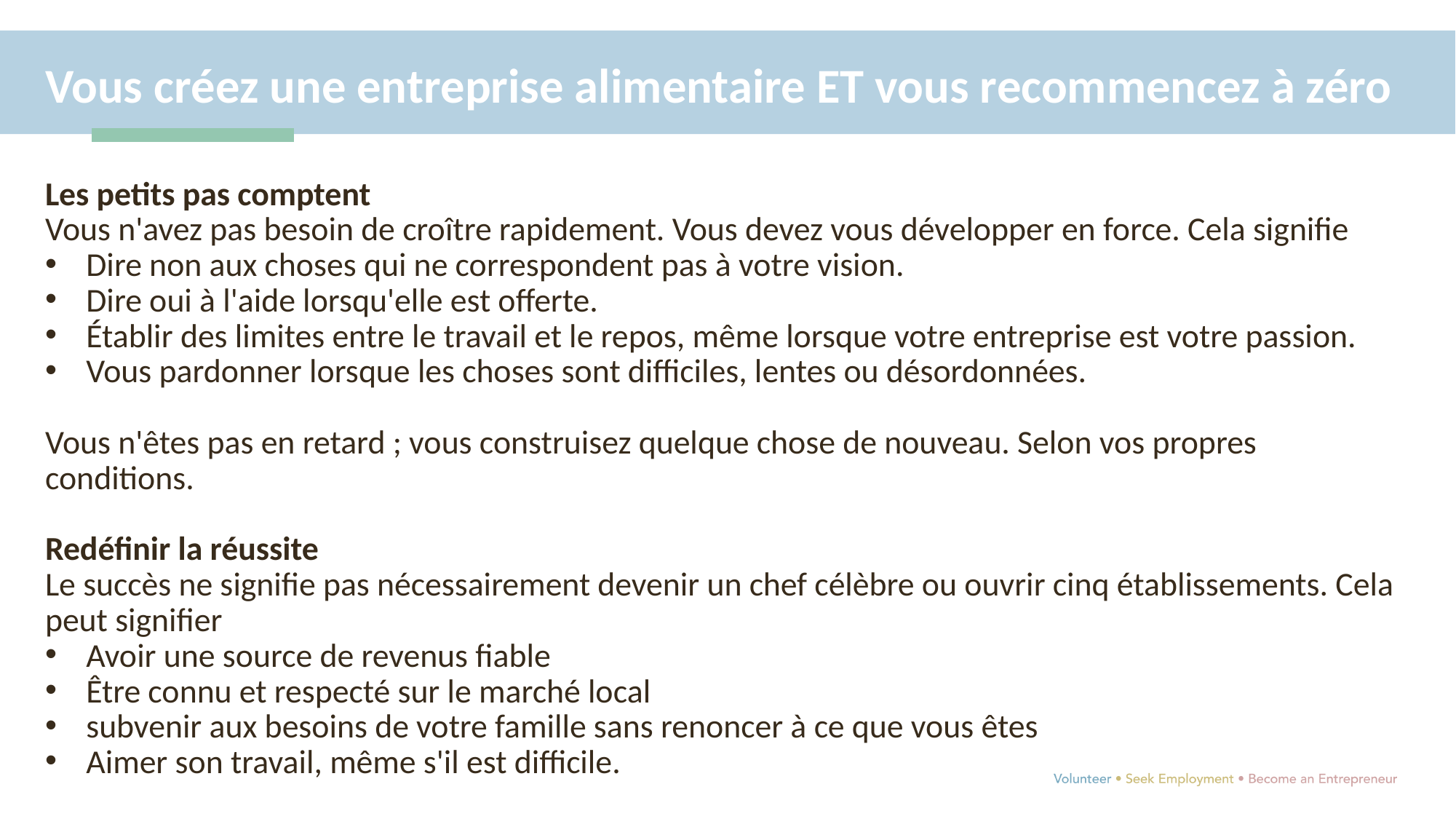

Vous créez une entreprise alimentaire ET vous recommencez à zéro
Les petits pas comptent
Vous n'avez pas besoin de croître rapidement. Vous devez vous développer en force. Cela signifie
Dire non aux choses qui ne correspondent pas à votre vision.
Dire oui à l'aide lorsqu'elle est offerte.
Établir des limites entre le travail et le repos, même lorsque votre entreprise est votre passion.
Vous pardonner lorsque les choses sont difficiles, lentes ou désordonnées.

Vous n'êtes pas en retard ; vous construisez quelque chose de nouveau. Selon vos propres conditions.

Redéfinir la réussite
Le succès ne signifie pas nécessairement devenir un chef célèbre ou ouvrir cinq établissements. Cela peut signifier
Avoir une source de revenus fiable
Être connu et respecté sur le marché local
subvenir aux besoins de votre famille sans renoncer à ce que vous êtes
Aimer son travail, même s'il est difficile.